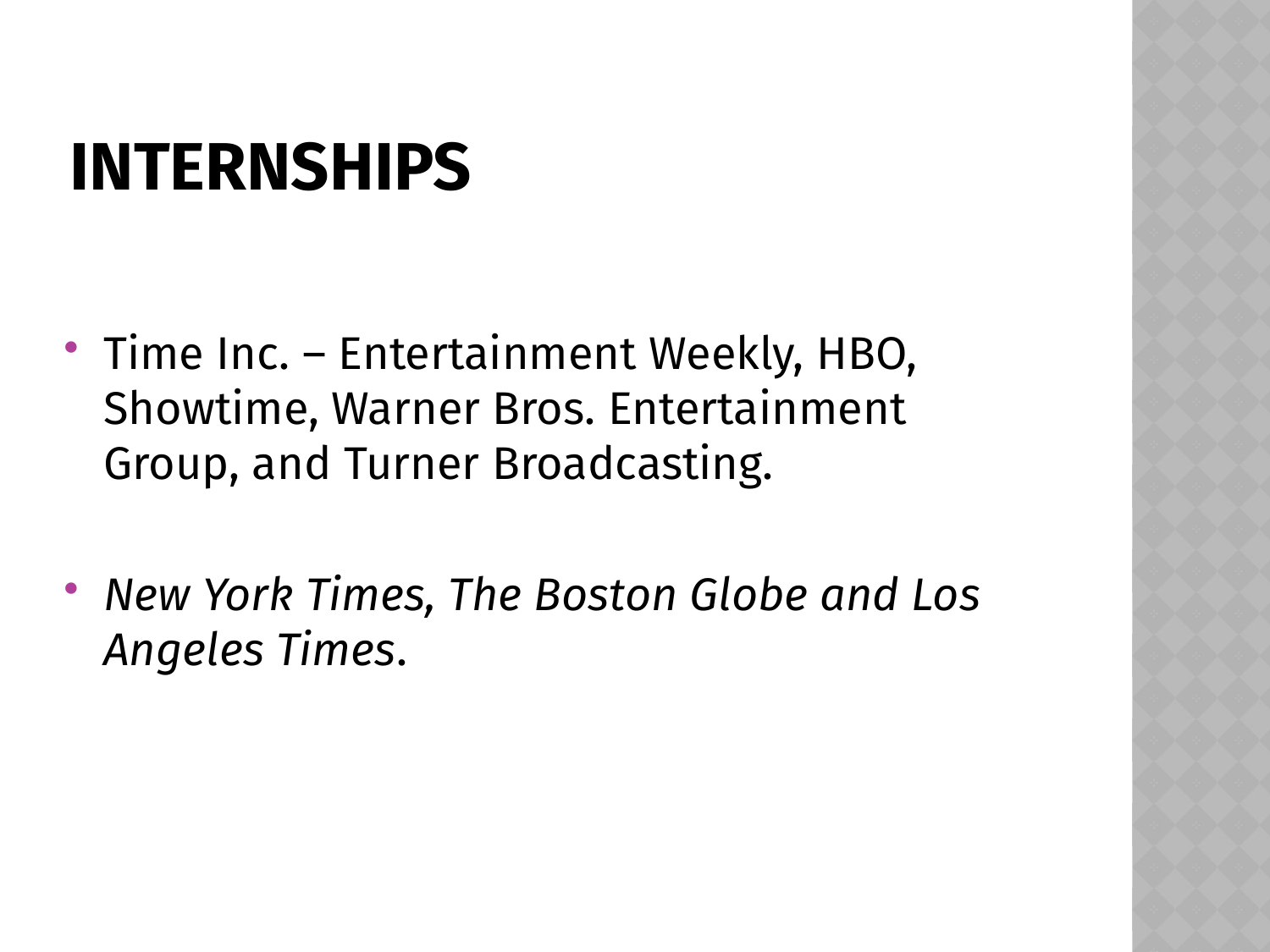

# Internships
Time Inc. – Entertainment Weekly, HBO, Showtime, Warner Bros. Entertainment Group, and Turner Broadcasting.

New York Times, The Boston Globe and Los Angeles Times.